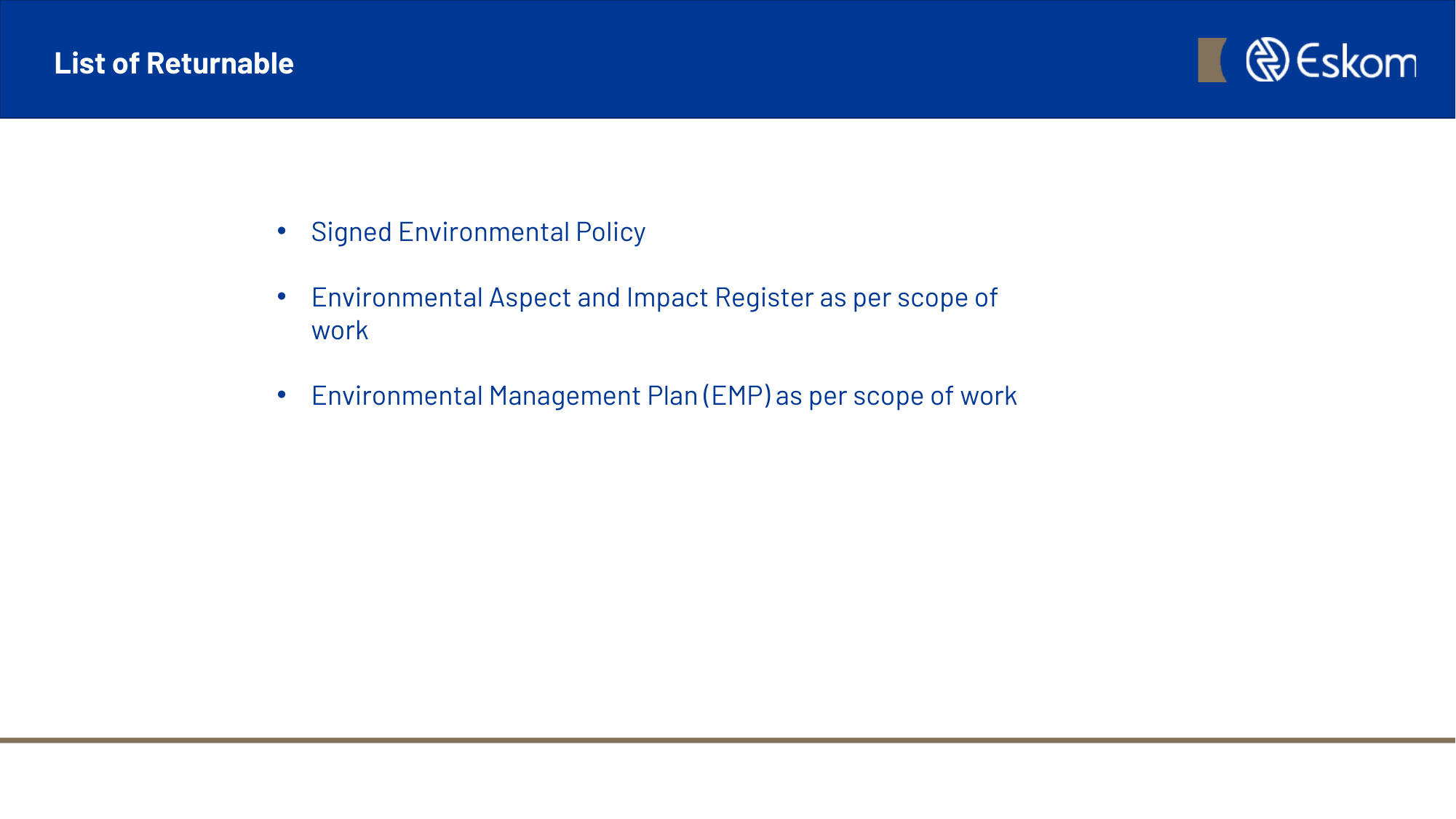

# List of Returnable

Signed Environmental Policy

Environmental Aspect and Impact Register as per scope of work

Environmental Management Plan (EMP) as per scope of work